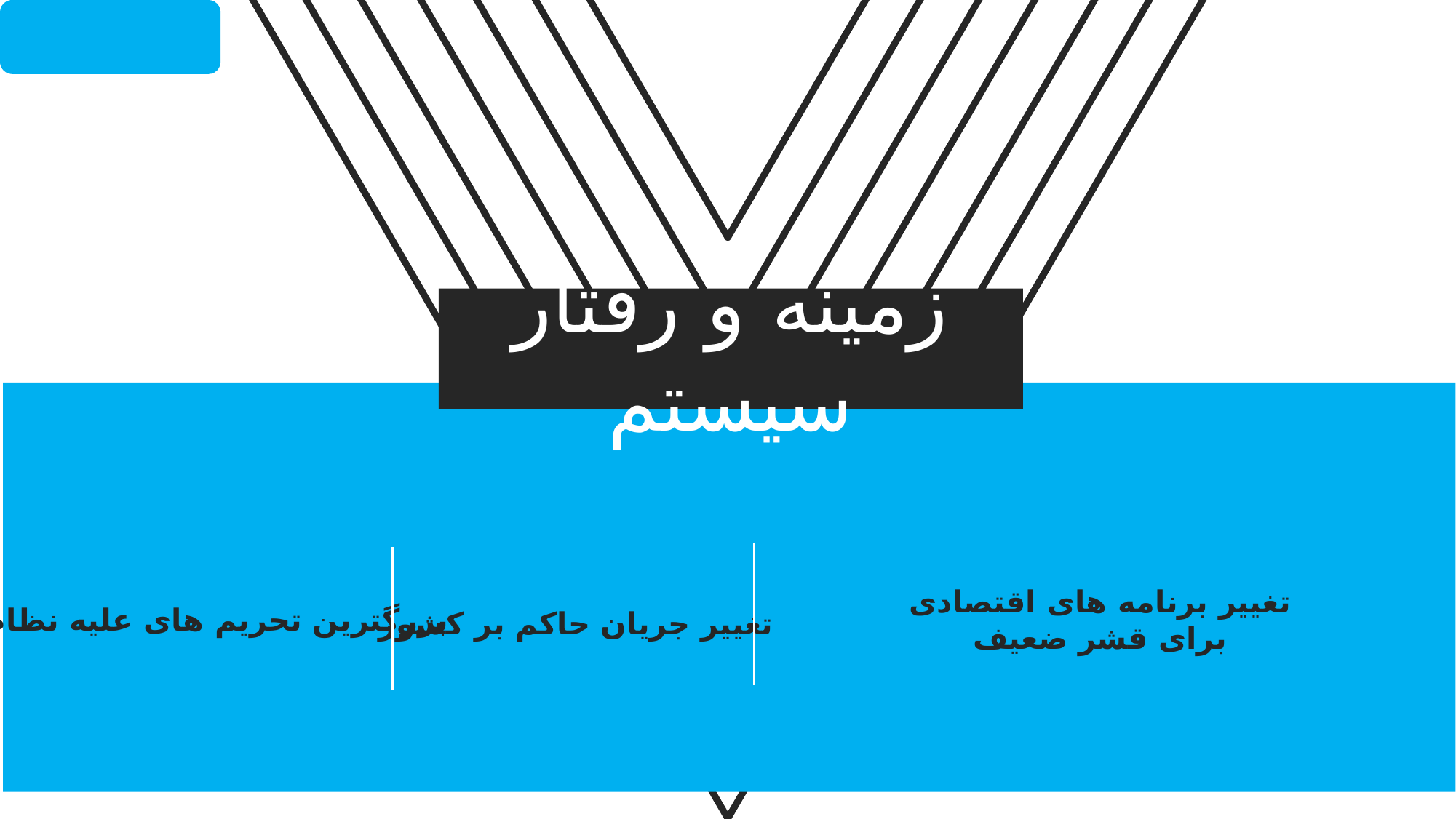

29
زمینه و رفتار سیستم

تغییر برنامه های اقتصادی برای قشر ضعیف
بزرگترین تحریم های علیه نظام
تغییر جریان حاکم بر کشور